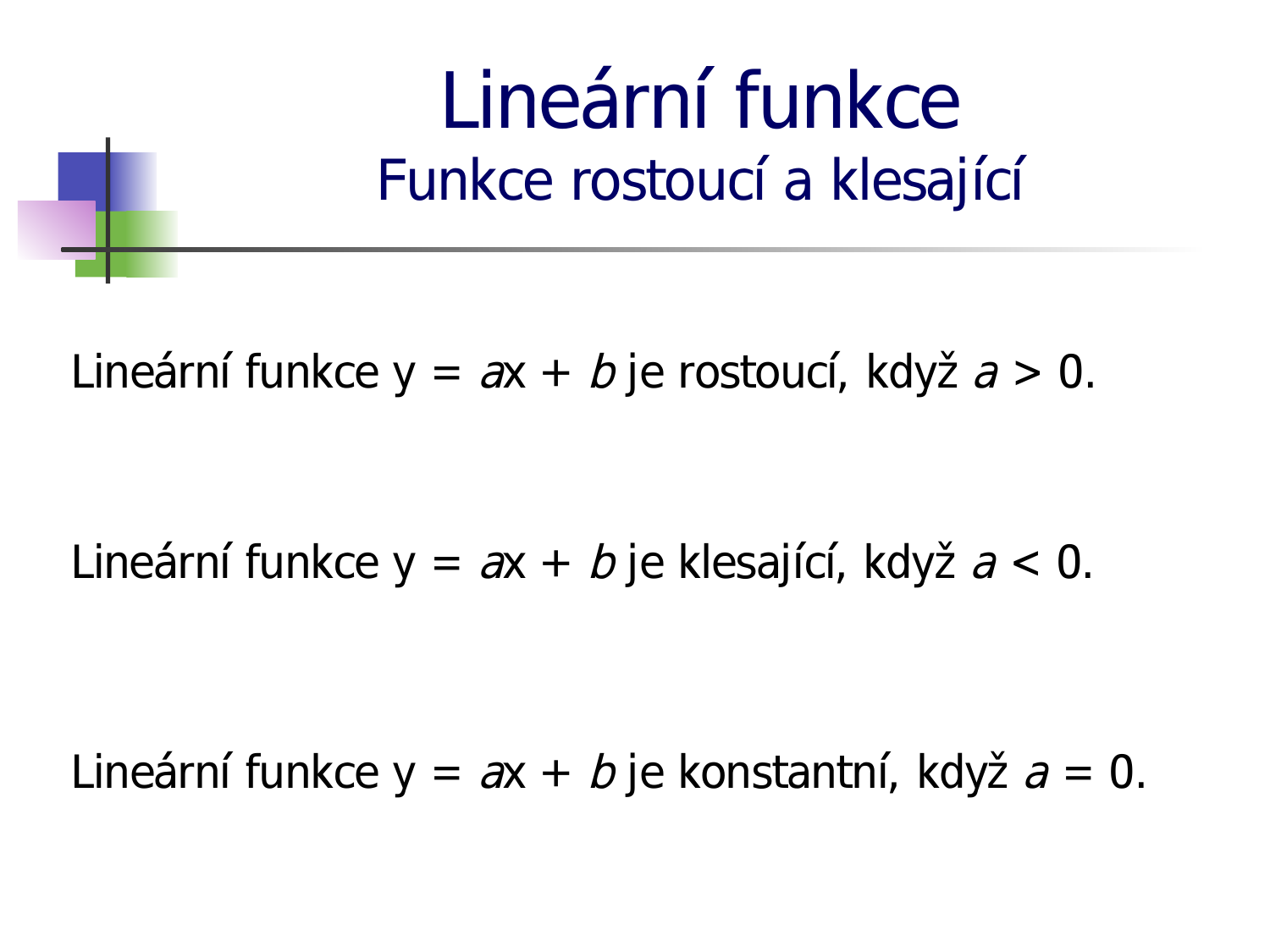

# Lineární funkce Funkce rostoucí a klesající
Lineární funkce y = ax + b je rostoucí, když a > 0.
Lineární funkce y = ax + b je klesající, když a < 0.
Lineární funkce y = ax + b je konstantní, když a = 0.